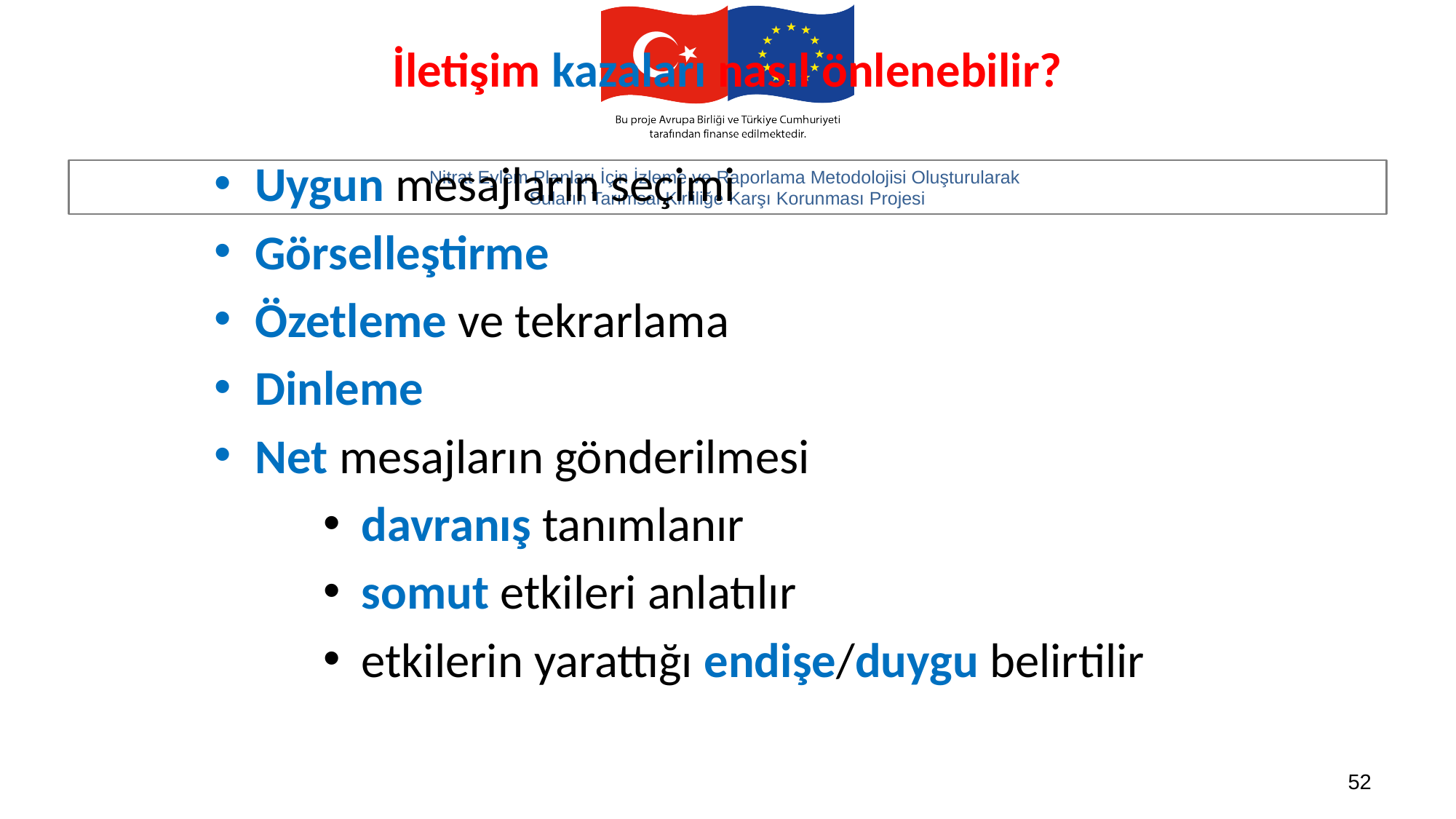

# İletişim kazaları nasıl önlenebilir?
Uygun mesajların seçimi
Görselleştirme
Özetleme ve tekrarlama
Dinleme
Net mesajların gönderilmesi
 davranış tanımlanır
 somut etkileri anlatılır
 etkilerin yarattığı endişe/duygu belirtilir
52